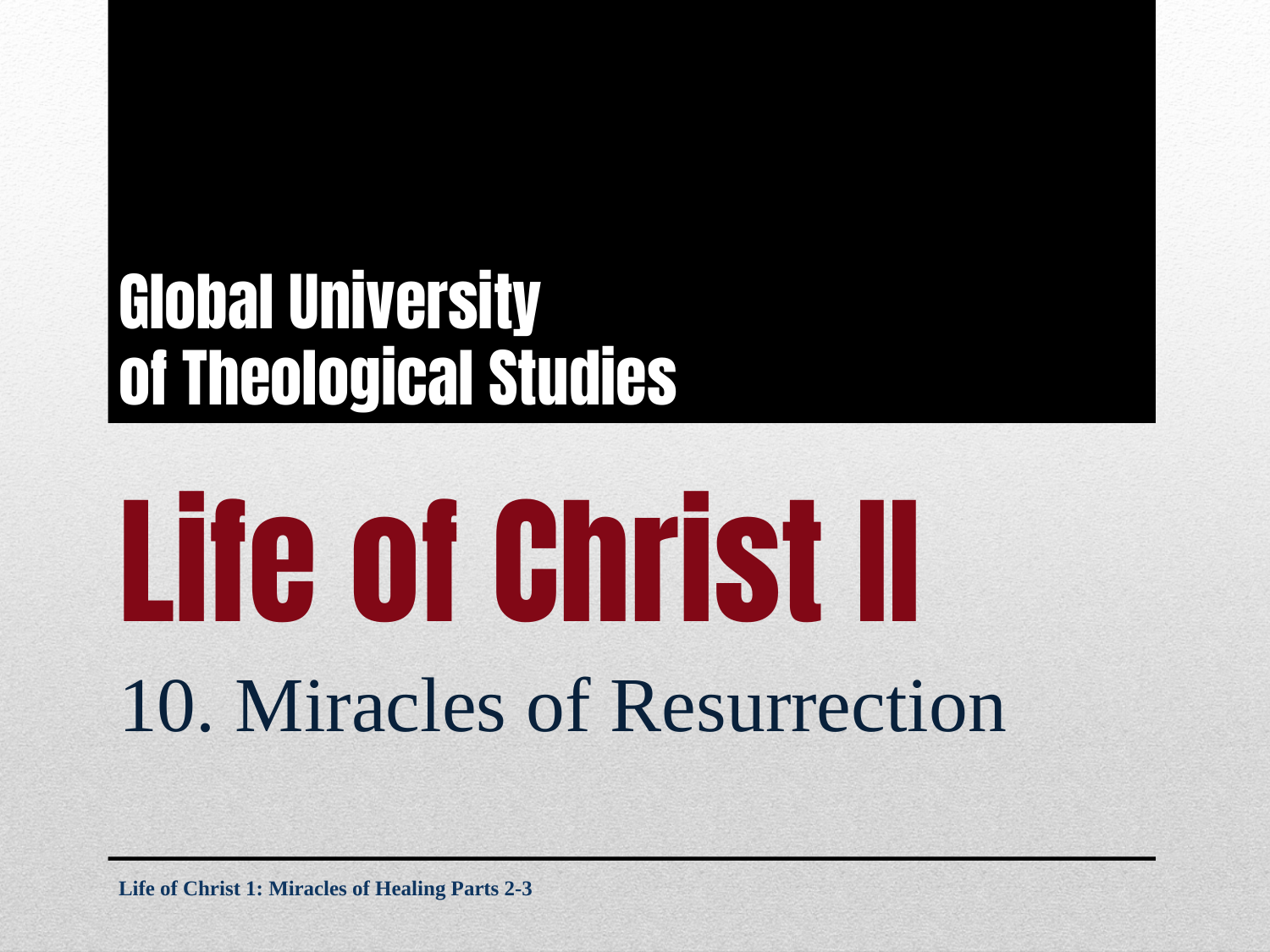

Global University
of Theological Studies
# Life of Christ II
10. Miracles of Resurrection
Life of Christ 1: Miracles of Healing Parts 2-3